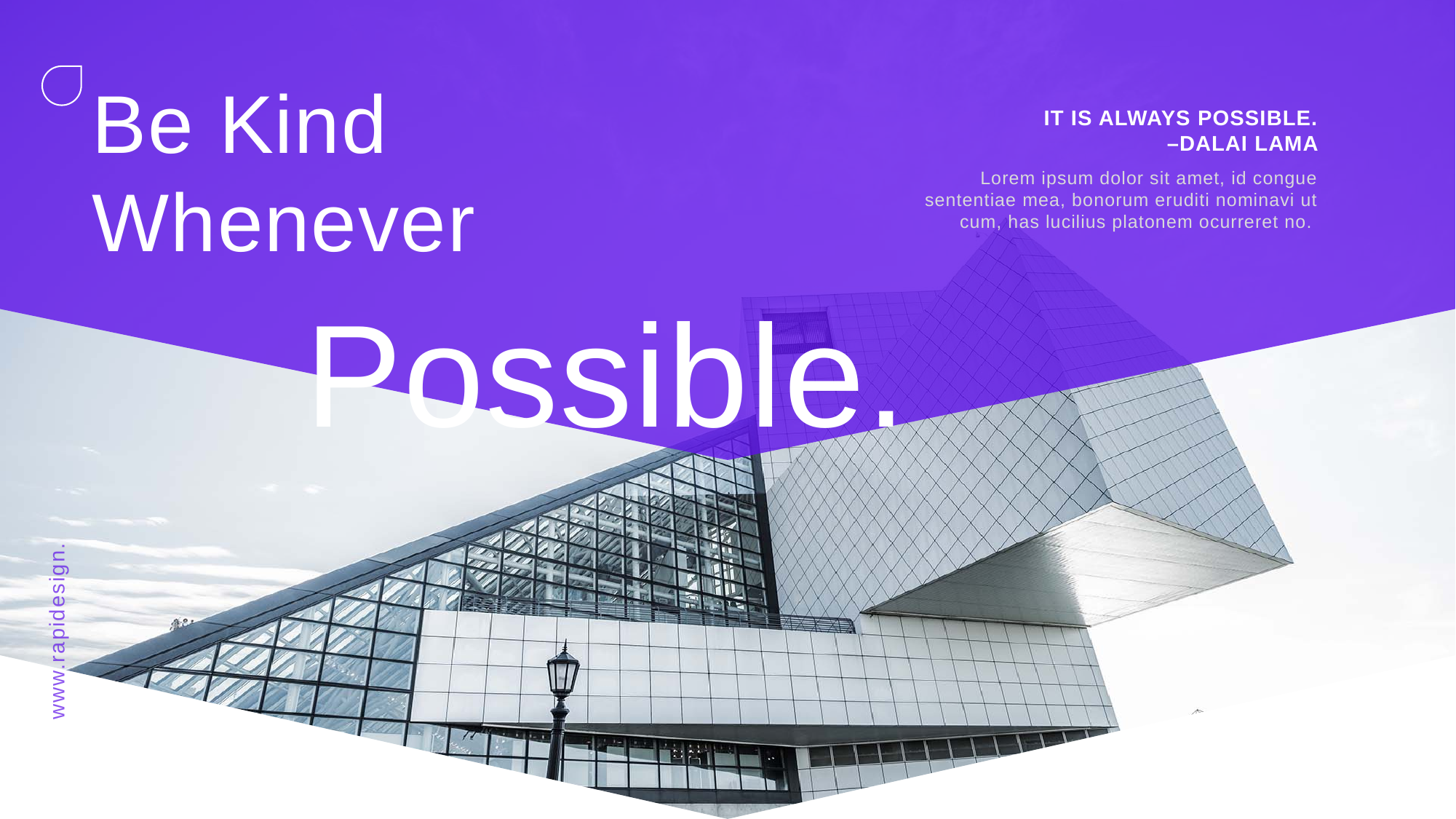

Be Kind
Whenever
IT IS ALWAYS POSSIBLE. –DALAI LAMA
Lorem ipsum dolor sit amet, id congue sententiae mea, bonorum eruditi nominavi ut cum, has lucilius platonem ocurreret no.
Possible.
www.rapidesign.cn